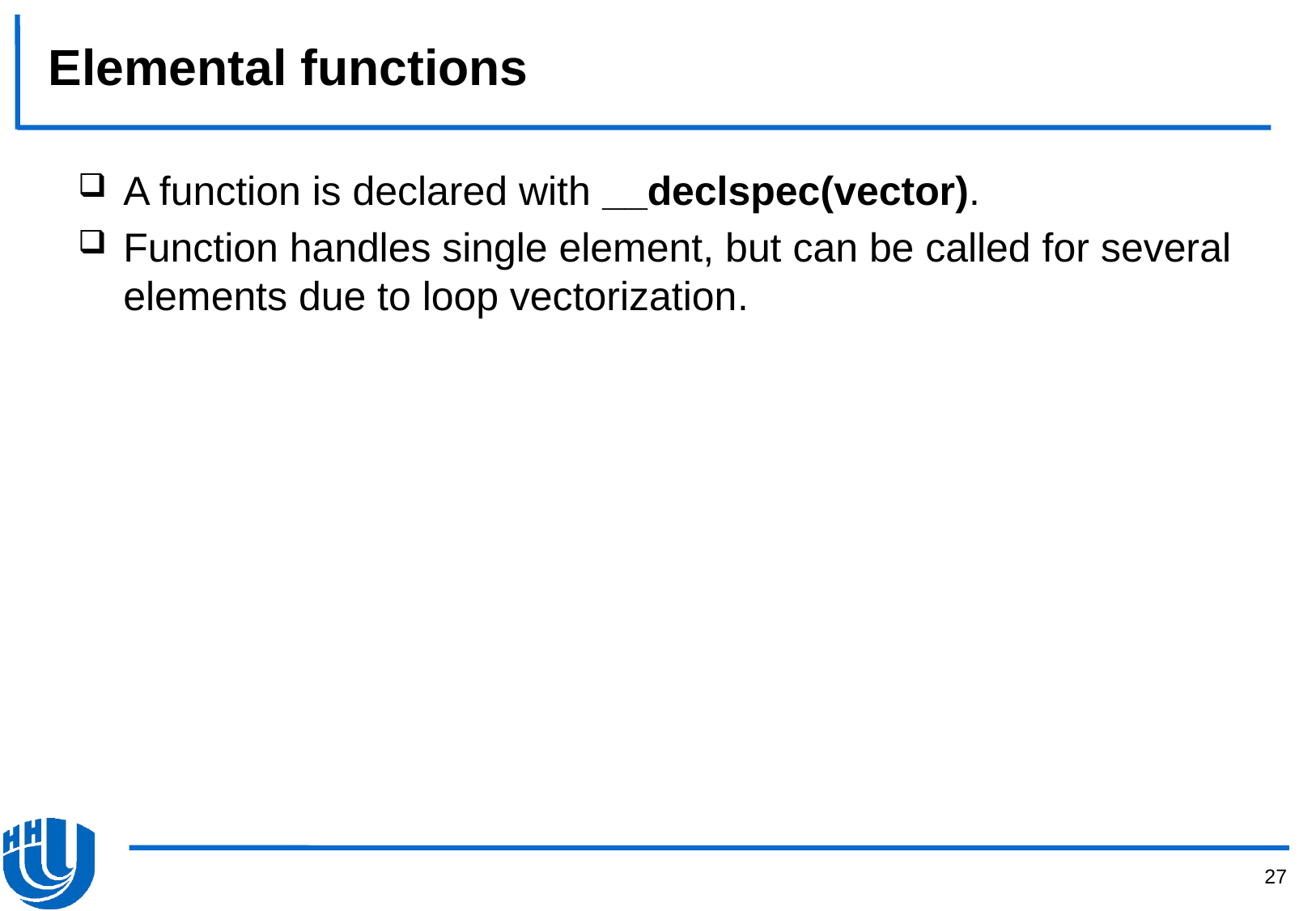

# Elemental functions
A function is declared with __declspec(vector).
Function handles single element, but can be called for several elements due to loop vectorization.